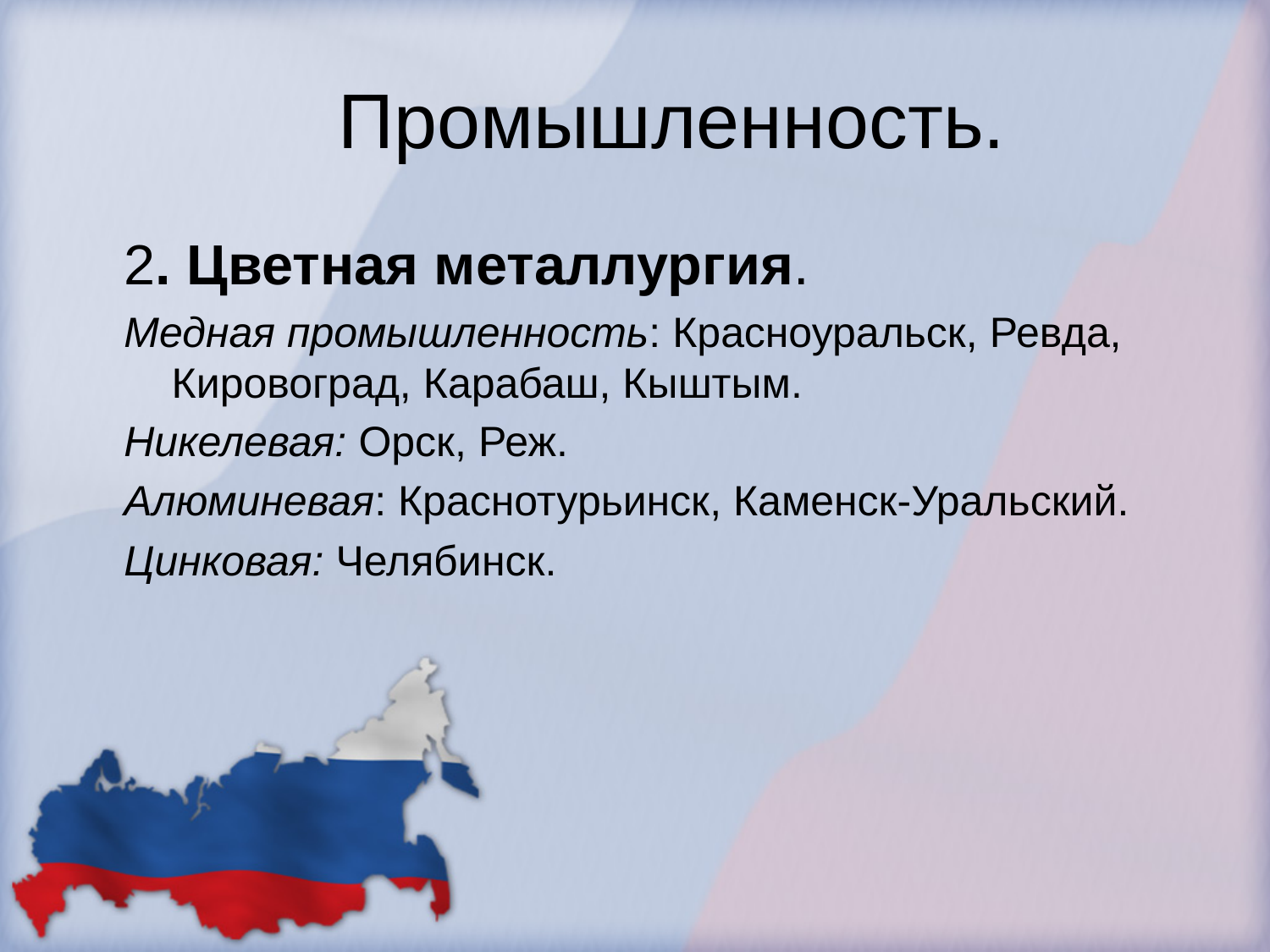

# Промышленность.
2. Цветная металлургия.
Медная промышленность: Красноуральск, Ревда, Кировоград, Карабаш, Кыштым.
Никелевая: Орск, Реж.
Алюминевая: Краснотурьинск, Каменск-Уральский.
Цинковая: Челябинск.